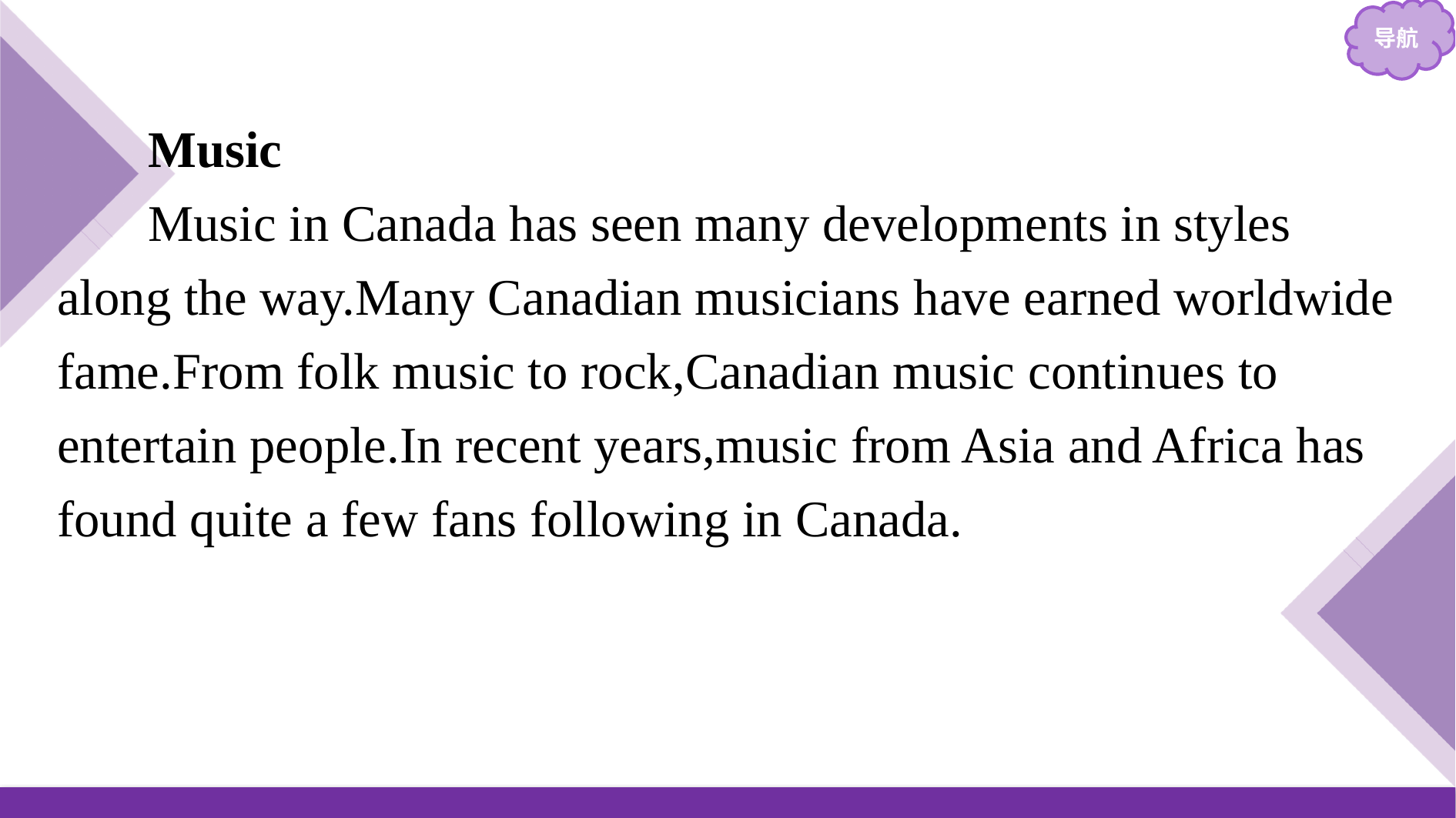

Music
Music in Canada has seen many developments in styles along the way.Many Canadian musicians have earned worldwide fame.From folk music to rock,Canadian music continues to entertain people.In recent years,music from Asia and Africa has found quite a few fans following in Canada.